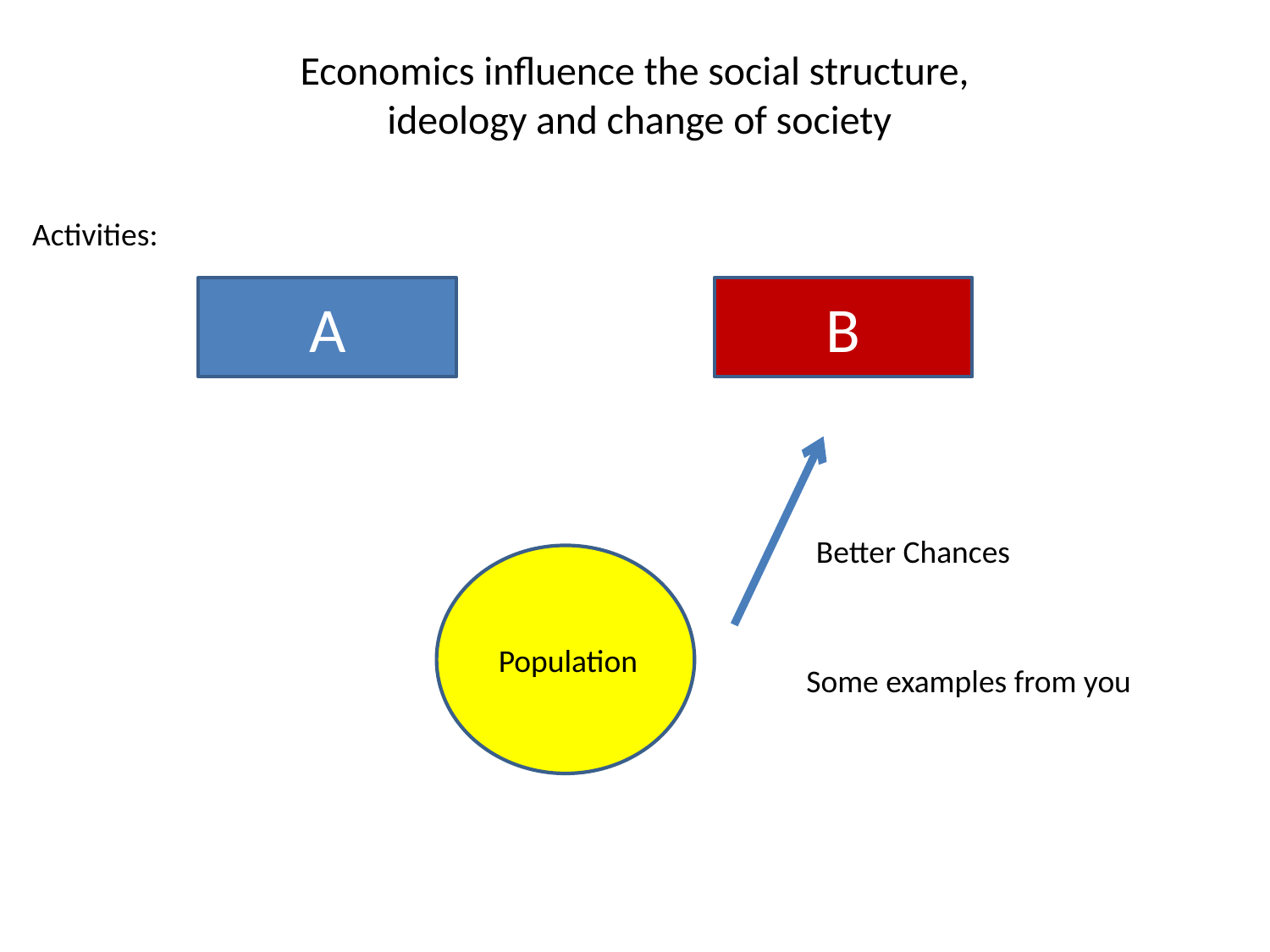

# Economics influence the social structure, ideology and change of society
Activities:
A
B
Better Chances

Population
Some examples from you